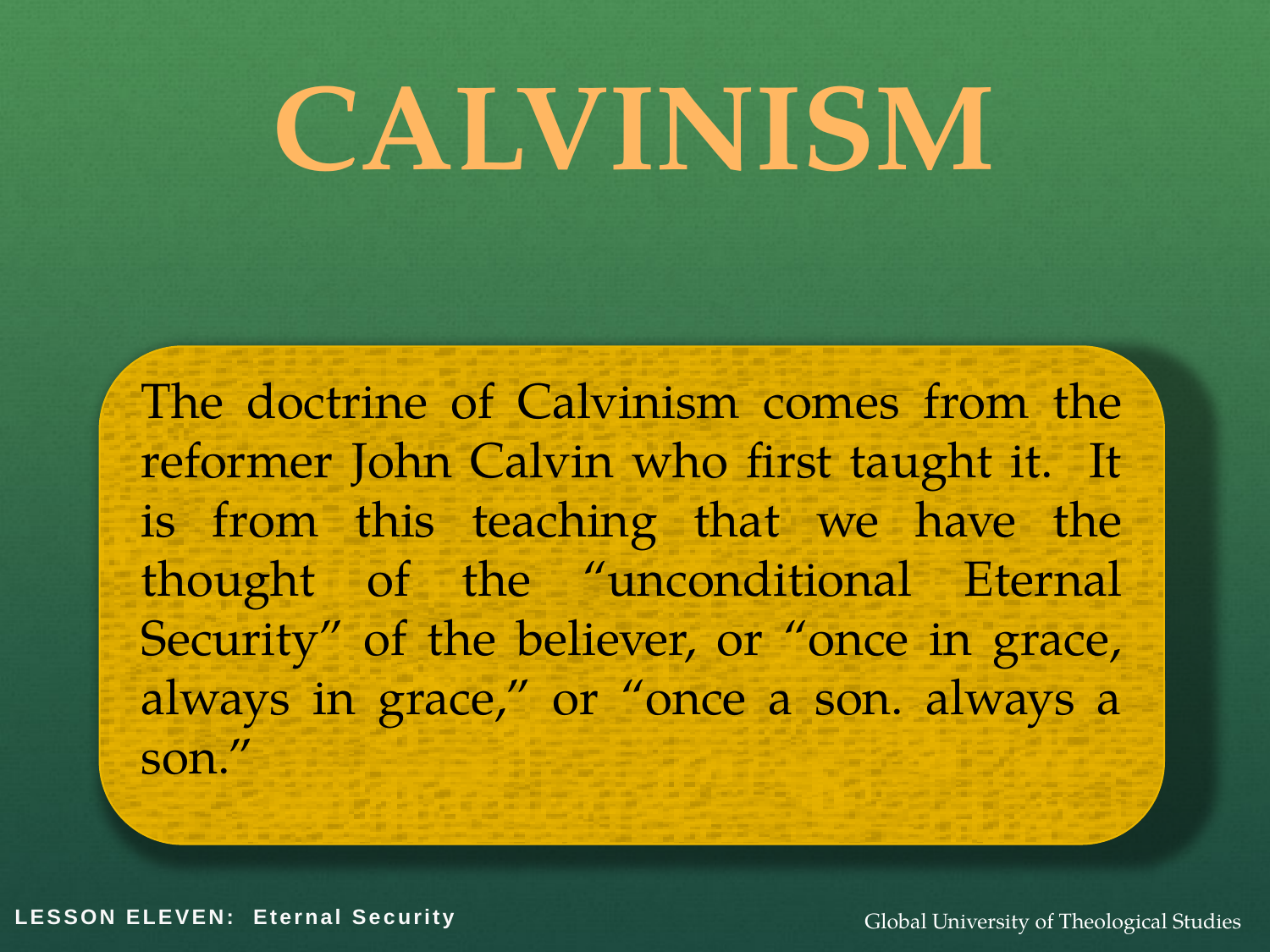

CALVINISM

The doctrine of Calvinism comes from the reformer John Calvin who first taught it.  It is from this teaching that we have the thought of the “unconditional Eternal Security” of the believer, or “once in grace, always in grace,” or “once a son. always a son.”
LESSON ELEVEN:  Eternal Security
Global University of Theological Studies